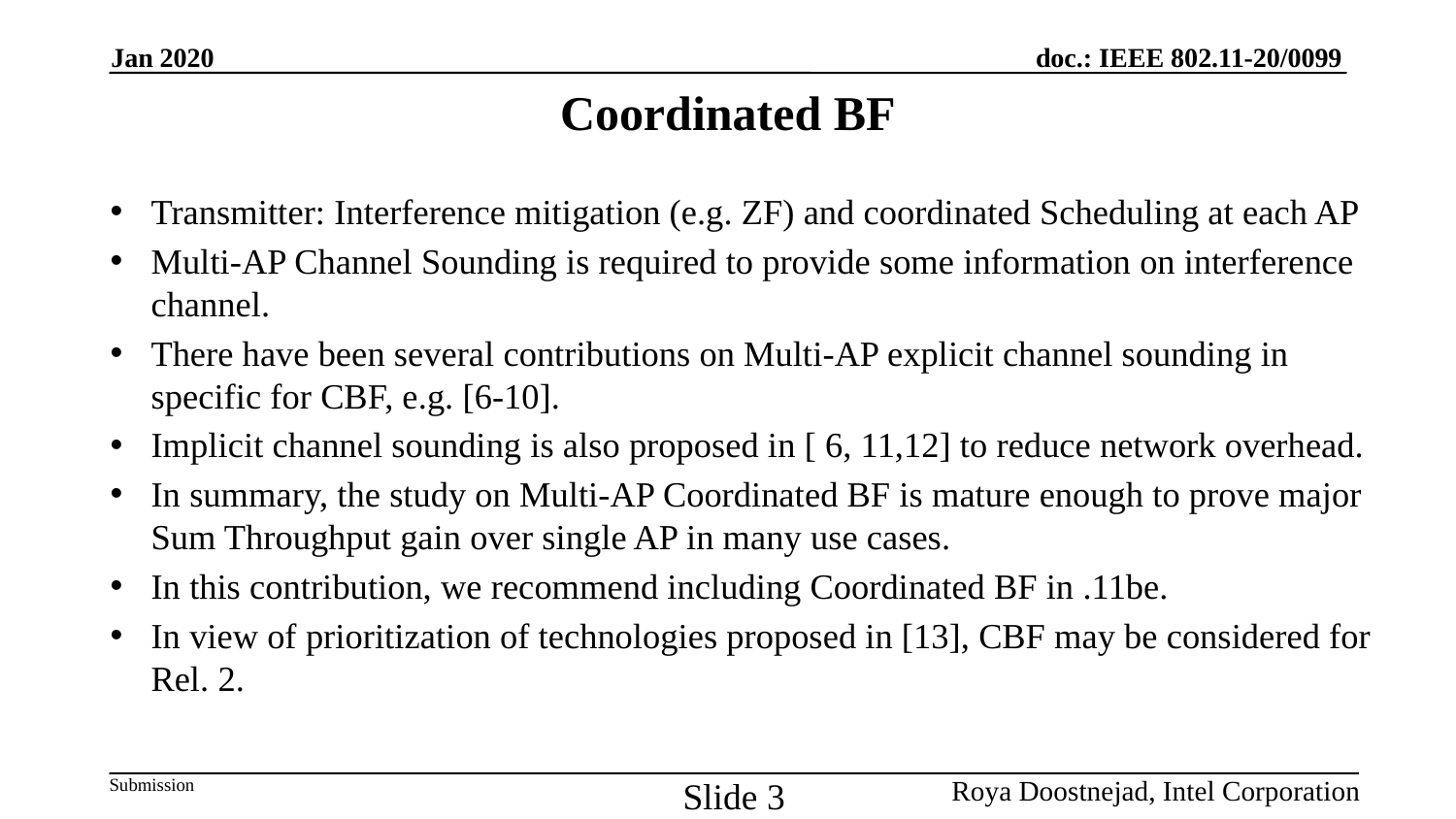

Jan 2020
# Coordinated BF
Transmitter: Interference mitigation (e.g. ZF) and coordinated Scheduling at each AP
Multi-AP Channel Sounding is required to provide some information on interference channel.
There have been several contributions on Multi-AP explicit channel sounding in specific for CBF, e.g. [6-10].
Implicit channel sounding is also proposed in [ 6, 11,12] to reduce network overhead.
In summary, the study on Multi-AP Coordinated BF is mature enough to prove major Sum Throughput gain over single AP in many use cases.
In this contribution, we recommend including Coordinated BF in .11be.
In view of prioritization of technologies proposed in [13], CBF may be considered for Rel. 2.

Slide 3
Roya Doostnejad, Intel Corporation